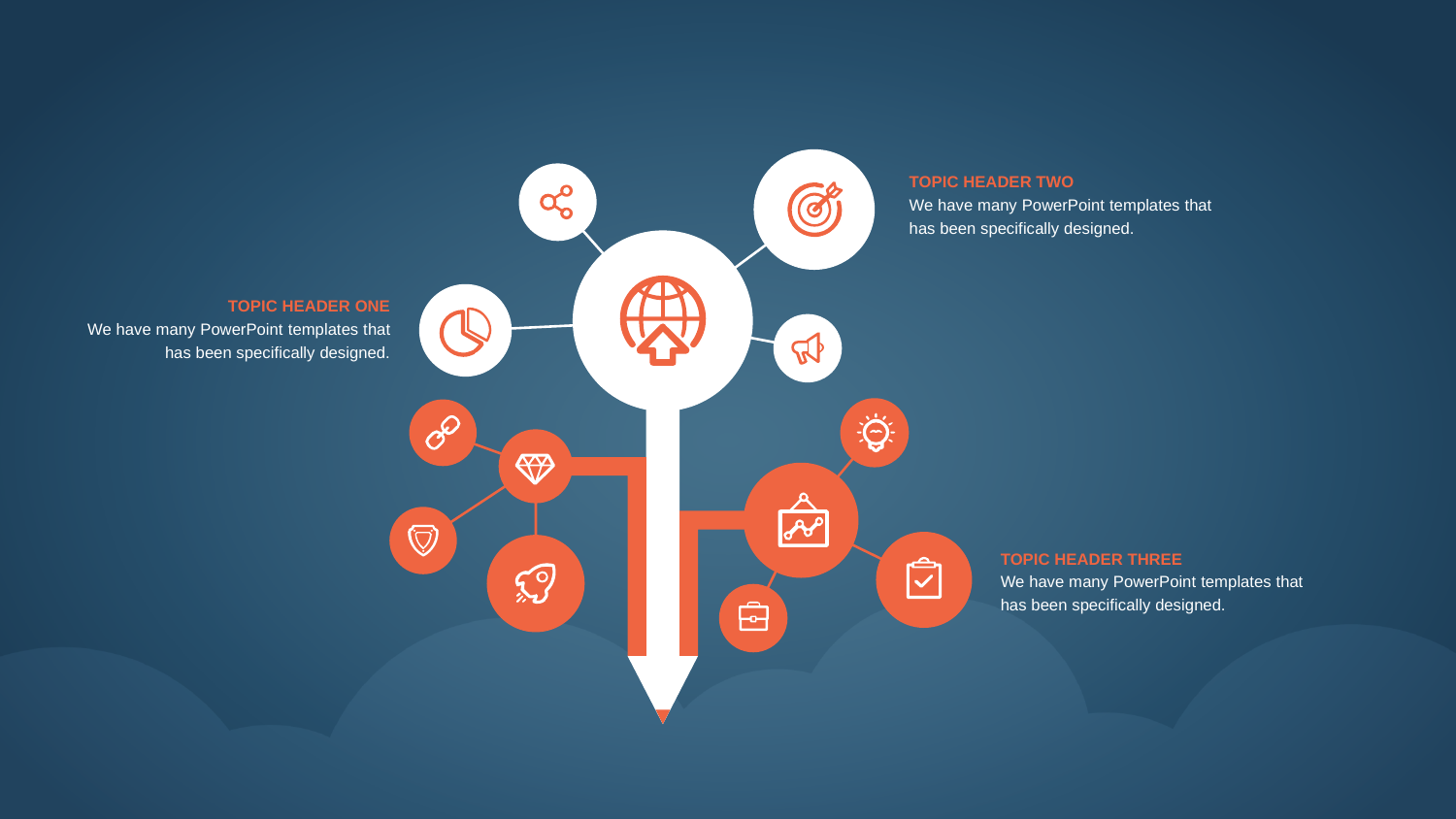

TOPIC HEADER TWO
We have many PowerPoint templates that has been specifically designed.
TOPIC HEADER ONE
We have many PowerPoint templates that has been specifically designed.
TOPIC HEADER THREE
We have many PowerPoint templates that has been specifically designed.